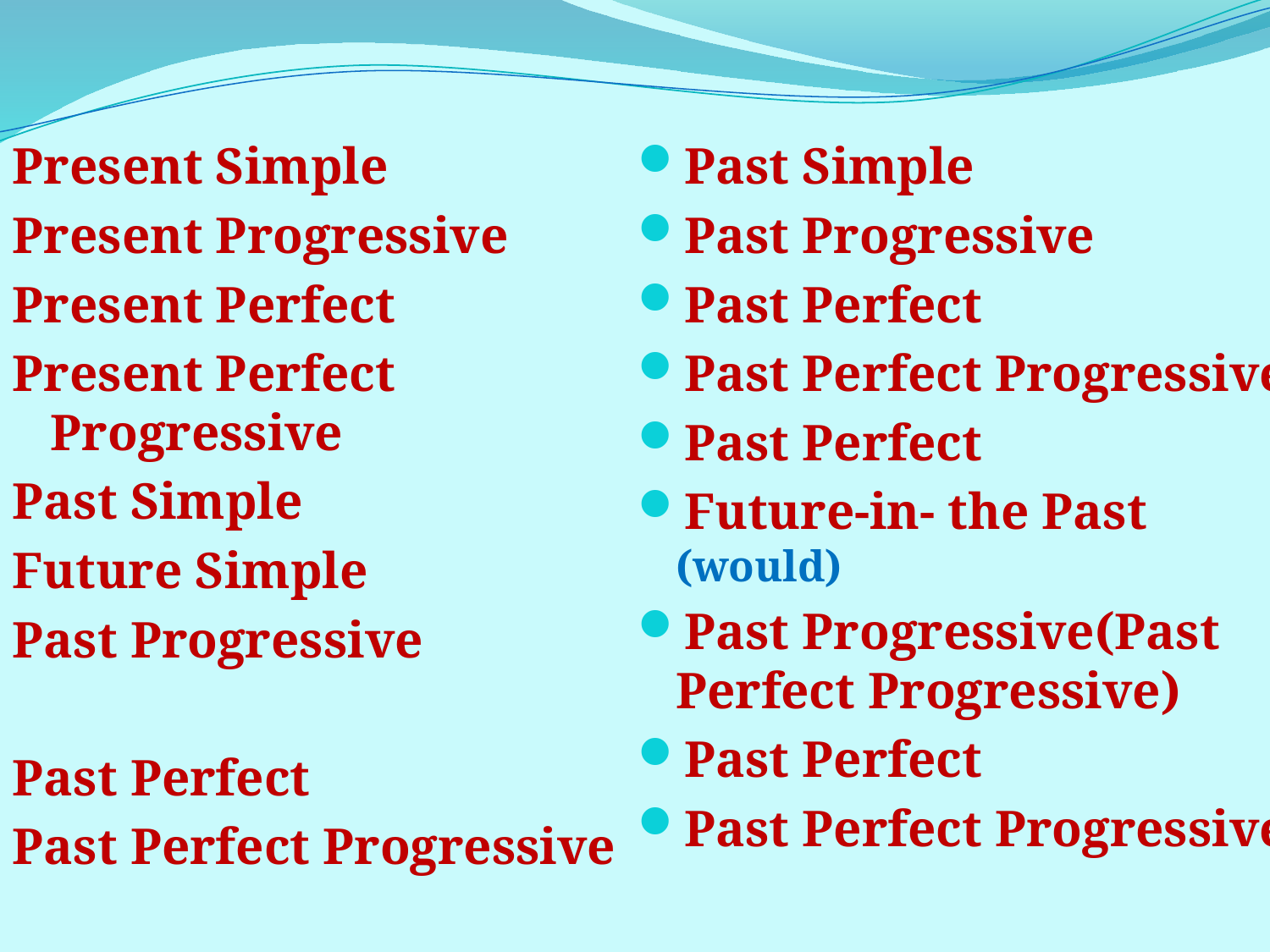

Present Simple
Present Progressive
Present Perfect
Present Perfect Progressive
Past Simple
Future Simple
Past Progressive

Past Perfect
Past Perfect Progressive

Past Simple
Past Progressive
Past Perfect
Past Perfect Progressive
Past Perfect
Future-in- the Past (would)
Past Progressive(Past Perfect Progressive)
Past Perfect
Past Perfect Progressive